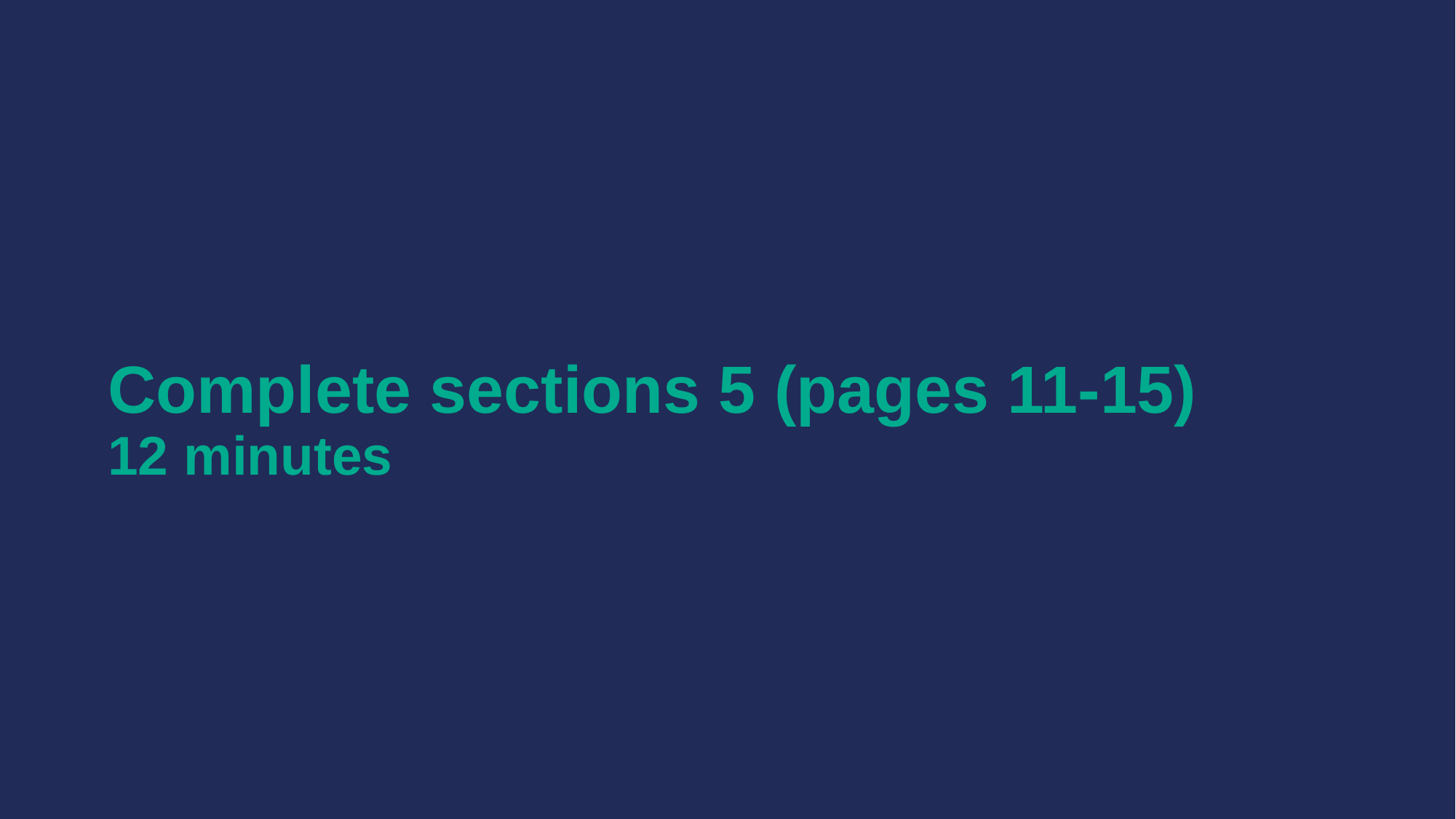

# Complete sections 5 (pages 11-15) 12 minutes